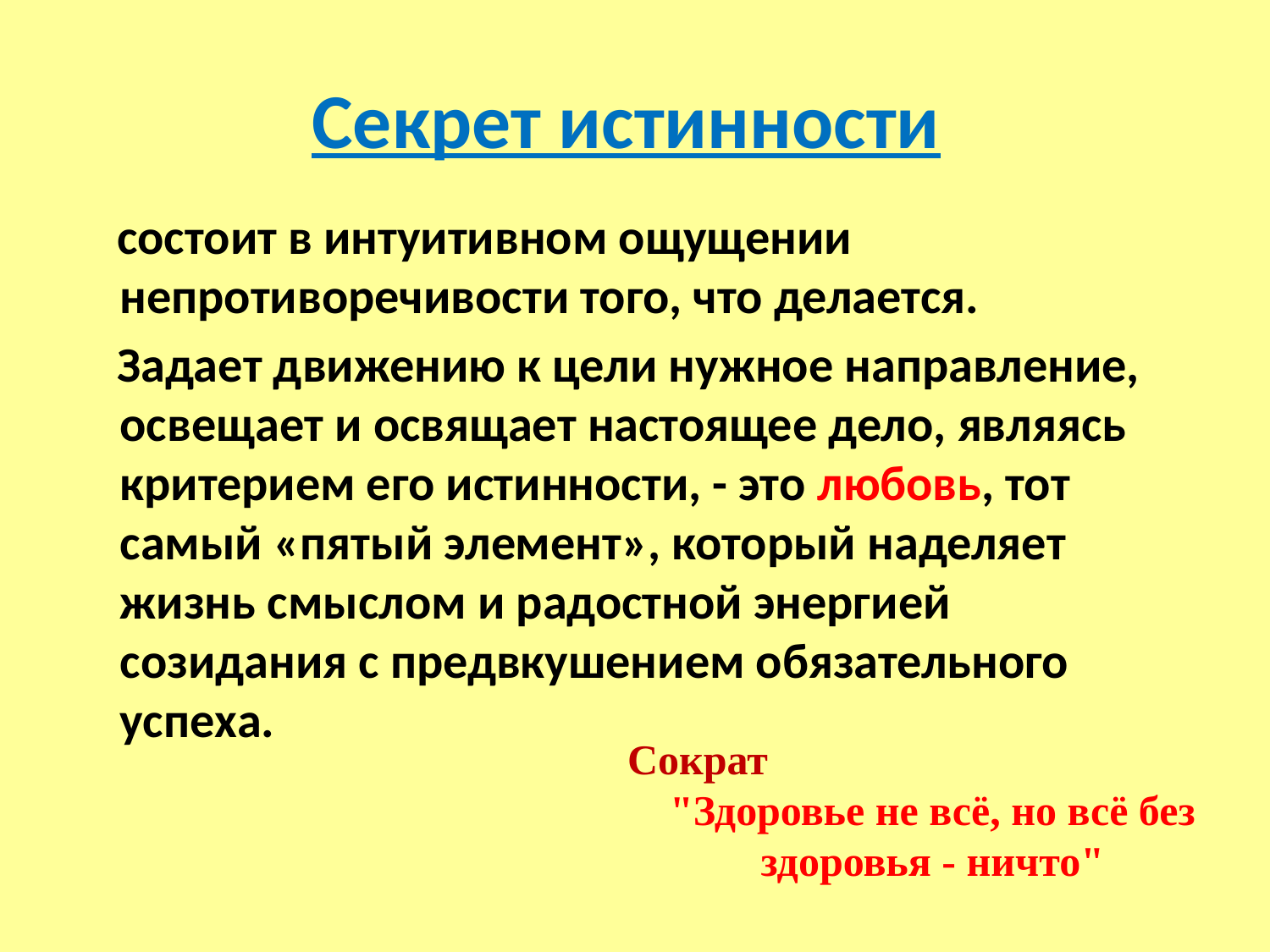

# Секрет истинности
    состоит в интуитивном ощущении непротиворечивости того, что делается.
    Задает движению к цели нужное направление, освещает и освящает настоящее дело, являясь критерием его истинности, - это любовь, тот самый «пятый элемент», который наделяет жизнь смыслом и радостной энергией созидания с предвкушением обязательного успеха.

Сократ
"Здоровье не всё, но всё без здоровья - ничто"